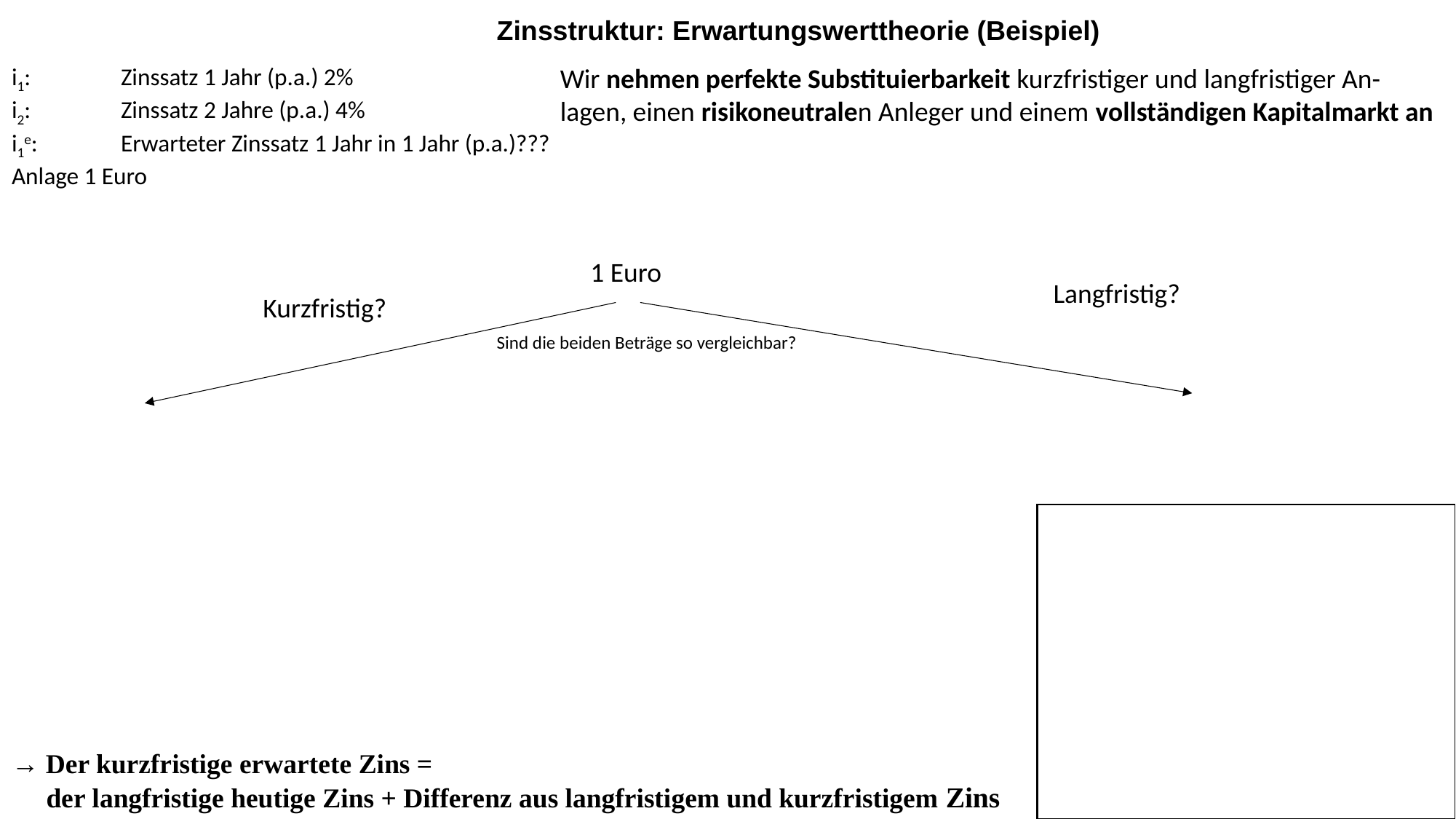

Zinsstruktur: Erwartungswerttheorie (Beispiel)
Wir nehmen perfekte Substituierbarkeit kurzfristiger und langfristiger An- lagen, einen risikoneutralen Anleger und einem vollständigen Kapitalmarkt an
i1:	Zinssatz 1 Jahr (p.a.) 2%
i2:	Zinssatz 2 Jahre (p.a.) 4%
i1e:	Erwarteter Zinssatz 1 Jahr in 1 Jahr (p.a.)???
Anlage 1 Euro
1 Euro
Langfristig?
Kurzfristig?
Sind die beiden Beträge so vergleichbar?

→ Der kurzfristige erwartete Zins =
     der langfristige heutige Zins + Differenz aus langfristigem und kurzfristigem Zins